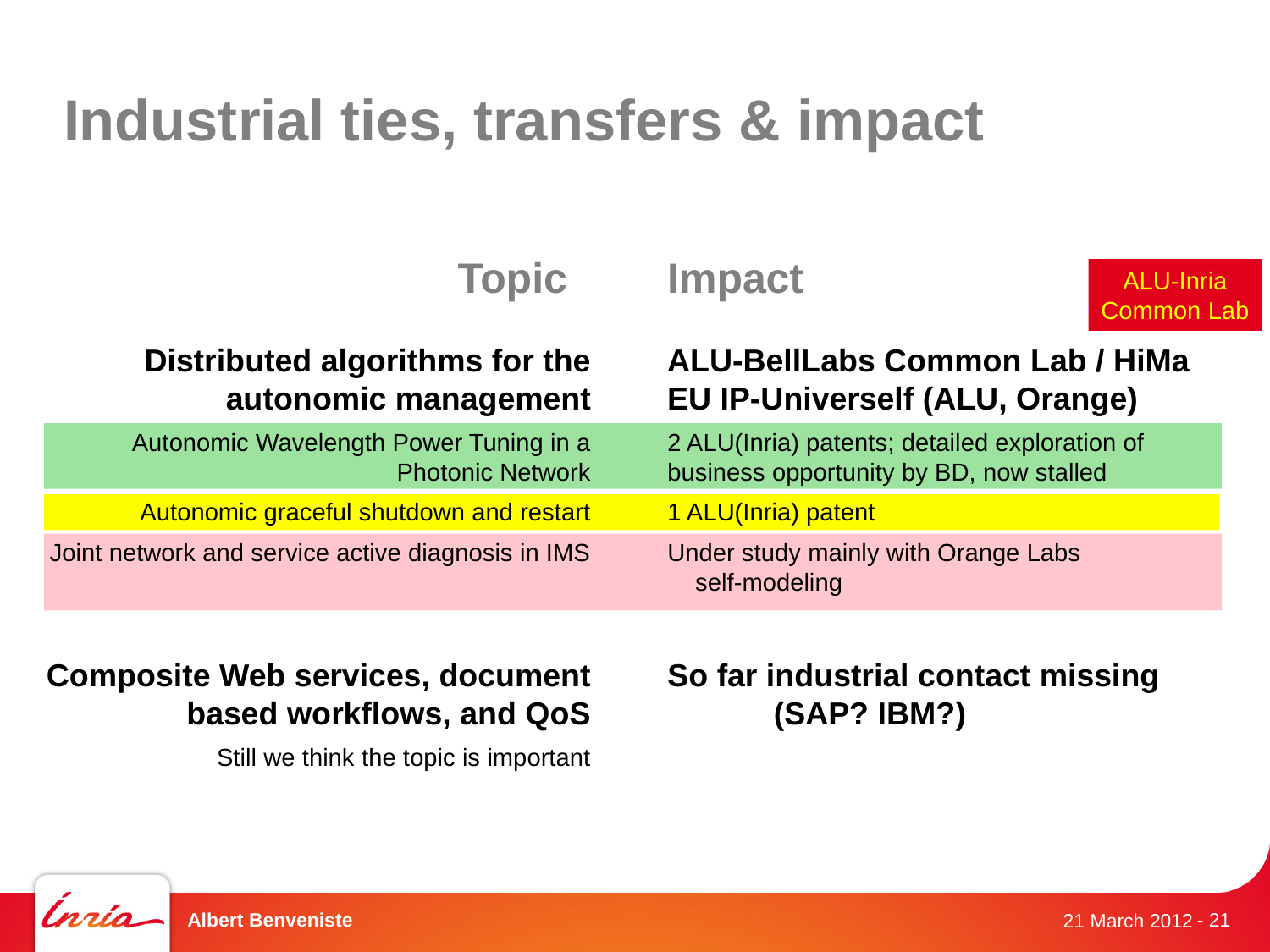

# Industrial ties, transfers & impact
Topic
Impact
ALU-Inria
Common Lab

Distributed algorithms for the autonomic management
Autonomic Wavelength Power Tuning in a Photonic Network
Autonomic graceful shutdown and restart
Joint network and service active diagnosis in IMS

Composite Web services, document based workflows, and QoS
Still we think the topic is important

ALU-BellLabs Common Lab / HiMa
EU IP-Univerself (ALU, Orange)
2 ALU(Inria) patents; detailed exploration of business opportunity by BD, now stalled
1 ALU(Inria) patent
Under study mainly with Orange Labs                          self-modeling

So far industrial contact missing                    (SAP? IBM?)

Albert Benveniste
- 21
21 March 2012